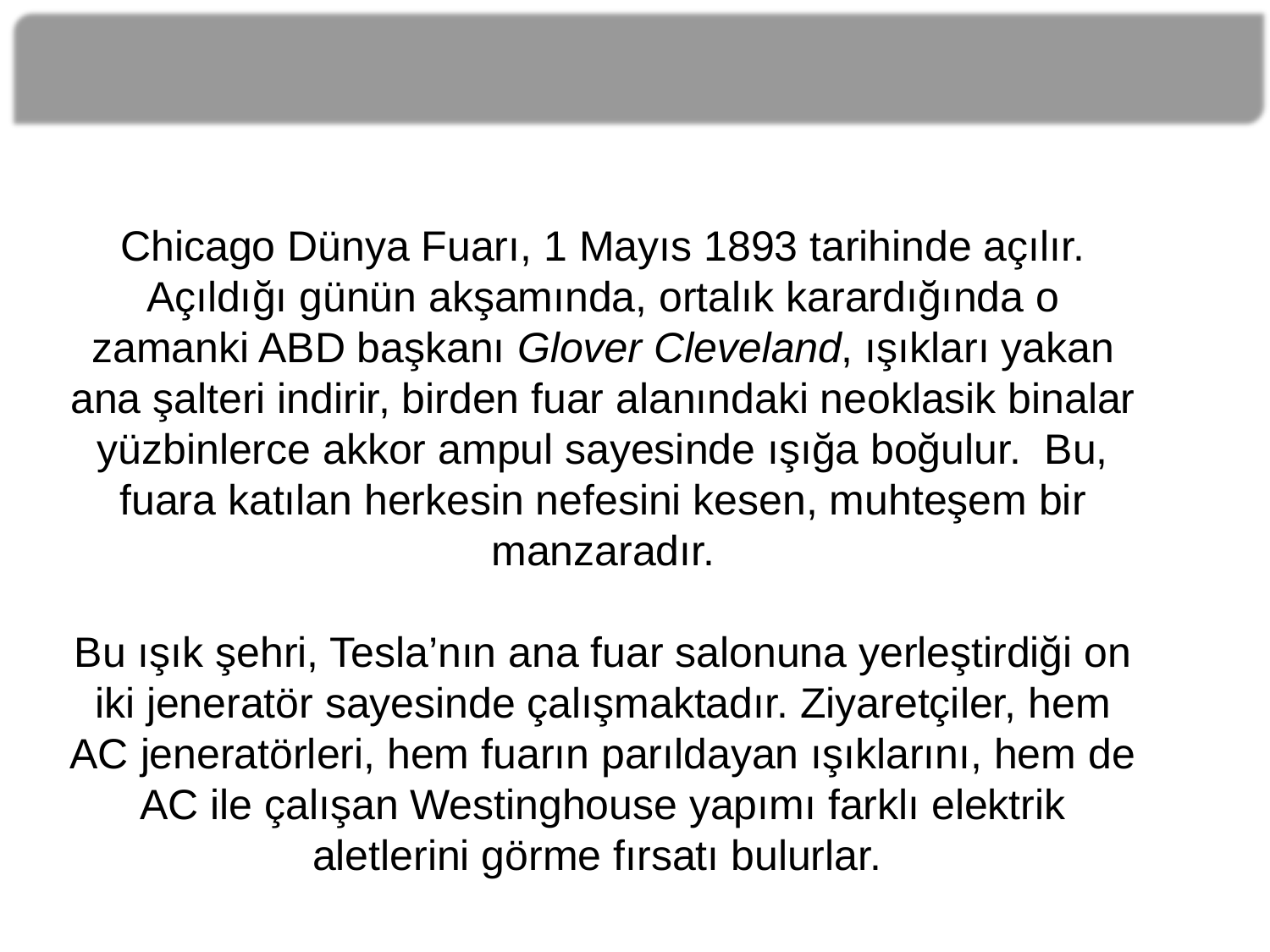

#
Chicago Dünya Fuarı, 1 Mayıs 1893 tarihinde açılır. Açıldığı günün akşamında, ortalık karardığında o zamanki ABD başkanı Glover Cleveland, ışıkları yakan ana şalteri indirir, birden fuar alanındaki neoklasik binalar yüzbinlerce akkor ampul sayesinde ışığa boğulur.  Bu, fuara katılan herkesin nefesini kesen, muhteşem bir manzaradır.

Bu ışık şehri, Tesla’nın ana fuar salonuna yerleştirdiği on iki jeneratör sayesinde çalışmaktadır. Ziyaretçiler, hem AC jeneratörleri, hem fuarın parıldayan ışıklarını, hem de AC ile çalışan Westinghouse yapımı farklı elektrik aletlerini görme fırsatı bulurlar.